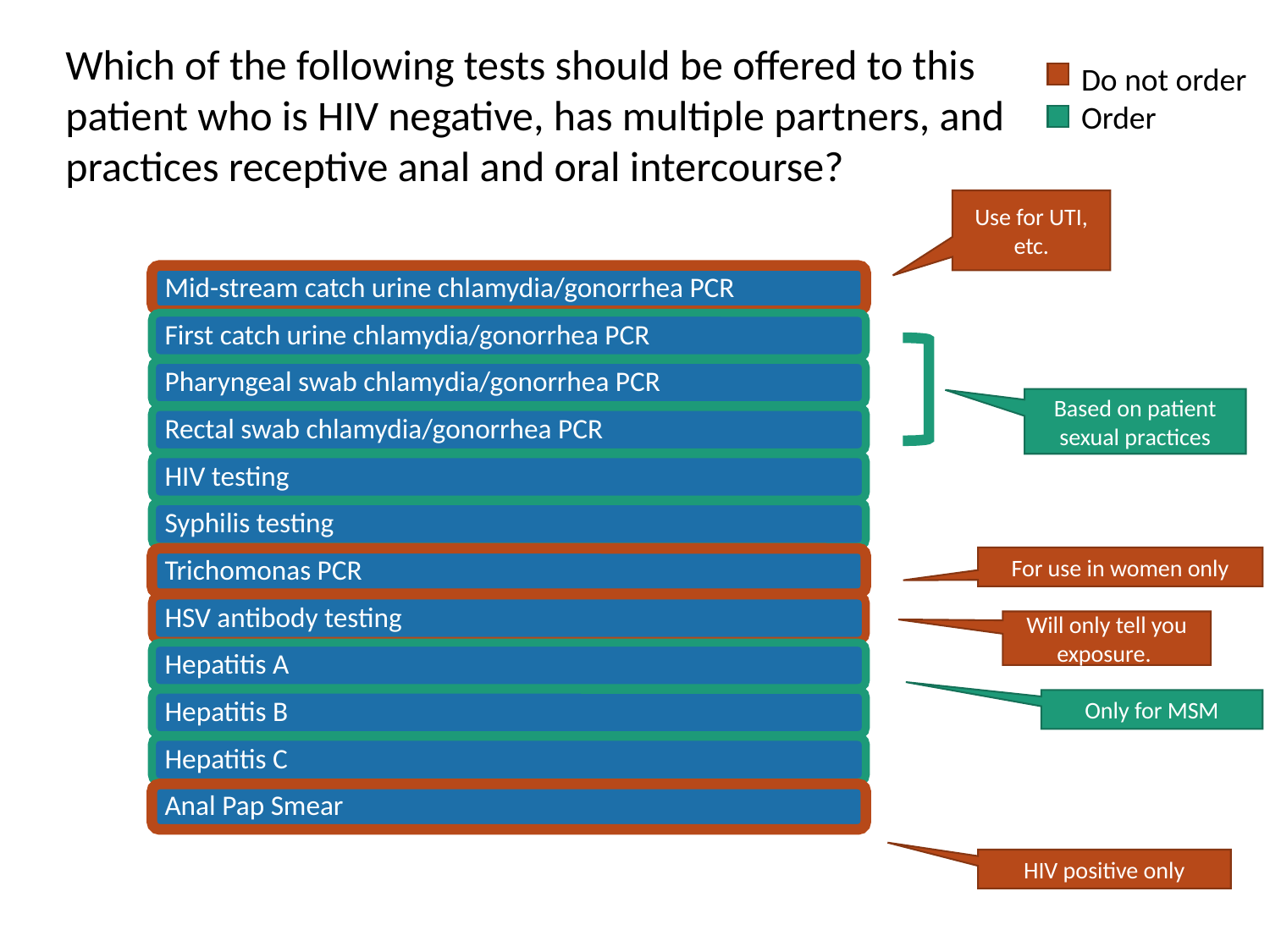

Which of the following tests should be offered to this patient who is HIV negative, has multiple partners, and practices receptive anal and oral intercourse?
Do not order
Order

Use for UTI, etc.
Mid-stream catch urine chlamydia/gonorrhea PCR
First catch urine chlamydia/gonorrhea PCR
Pharyngeal swab chlamydia/gonorrhea PCR
Rectal swab chlamydia/gonorrhea PCR
HIV testing
Syphilis testing
Trichomonas PCR
HSV antibody testing
Hepatitis A
Hepatitis B
Hepatitis C
Anal Pap Smear

Based on patient sexual practices
For use in women only
Will only tell you exposure.
Only for MSM
HIV positive only